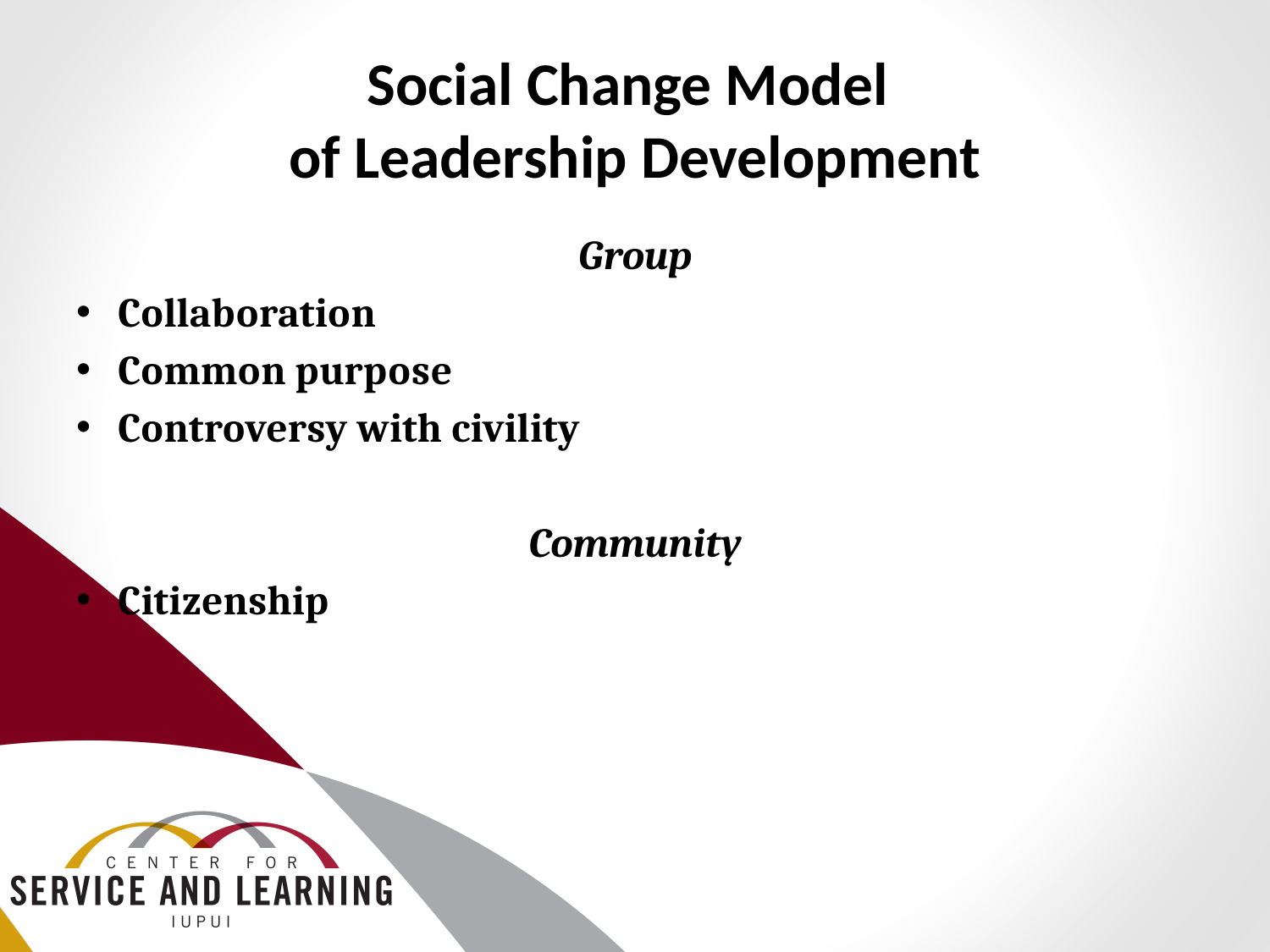

# Social Change Model of Leadership Development
Group
Collaboration
Common purpose
Controversy with civility

Community
Citizenship